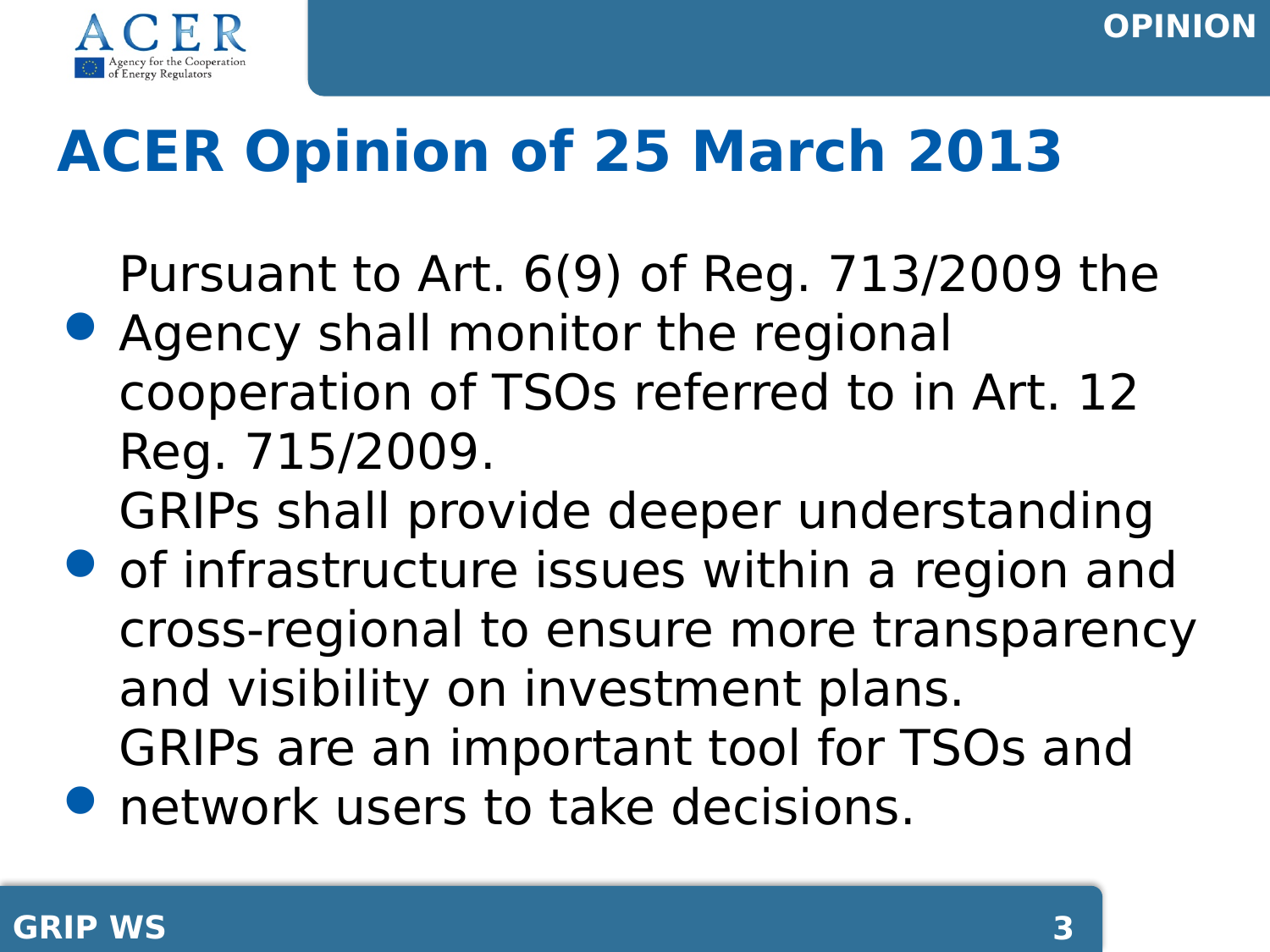

# ACER Opinion of 25 March 2013
Pursuant to Art. 6(9) of Reg. 713/2009 the Agency shall monitor the regional cooperation of TSOs referred to in Art. 12 Reg. 715/2009.
GRIPs shall provide deeper understanding of infrastructure issues within a region and cross-regional to ensure more transparency and visibility on investment plans.
GRIPs are an important tool for TSOs and network users to take decisions.